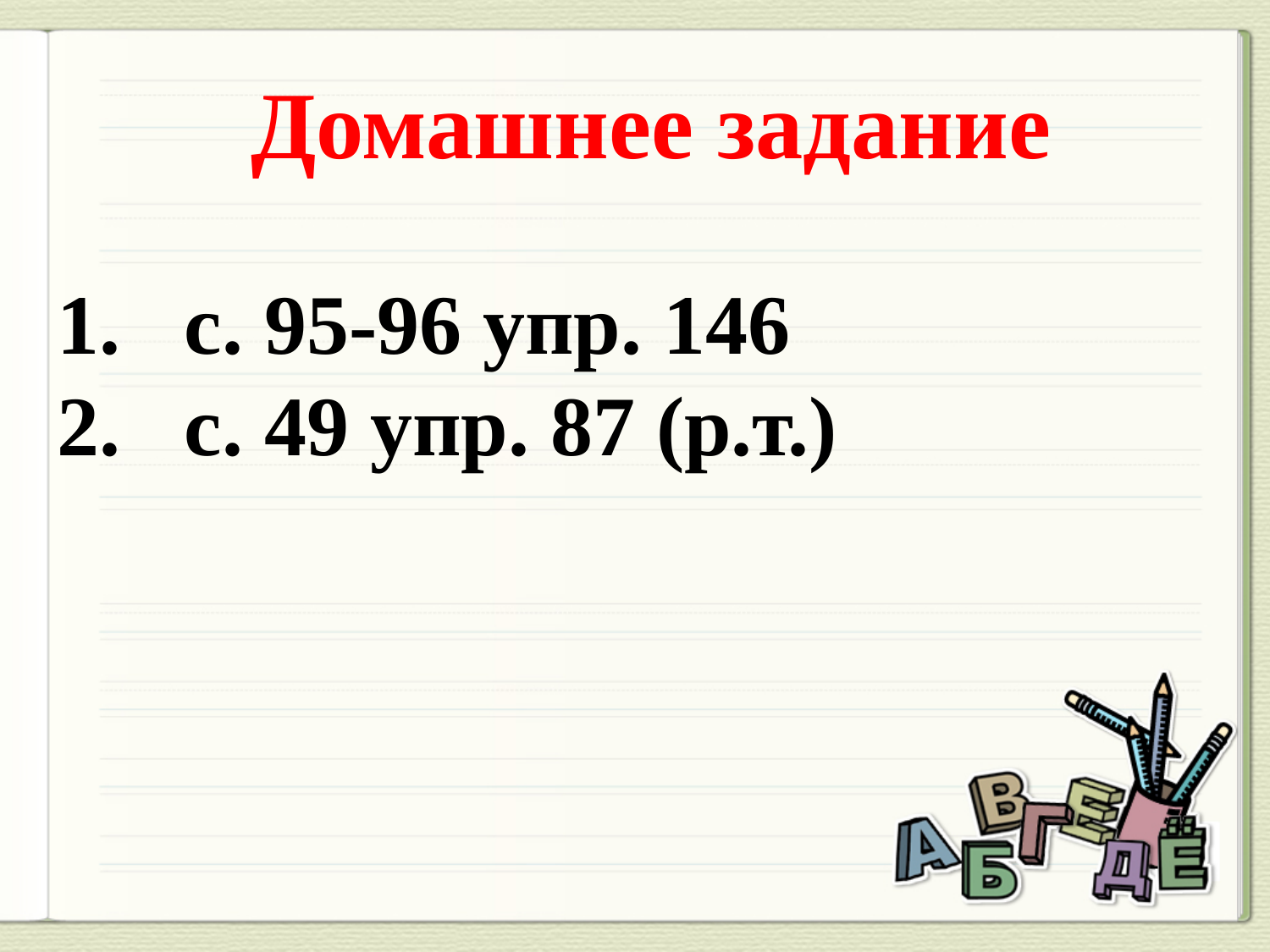

Домашнее задание
с. 95-96 упр. 146
с. 49 упр. 87 (р.т.)